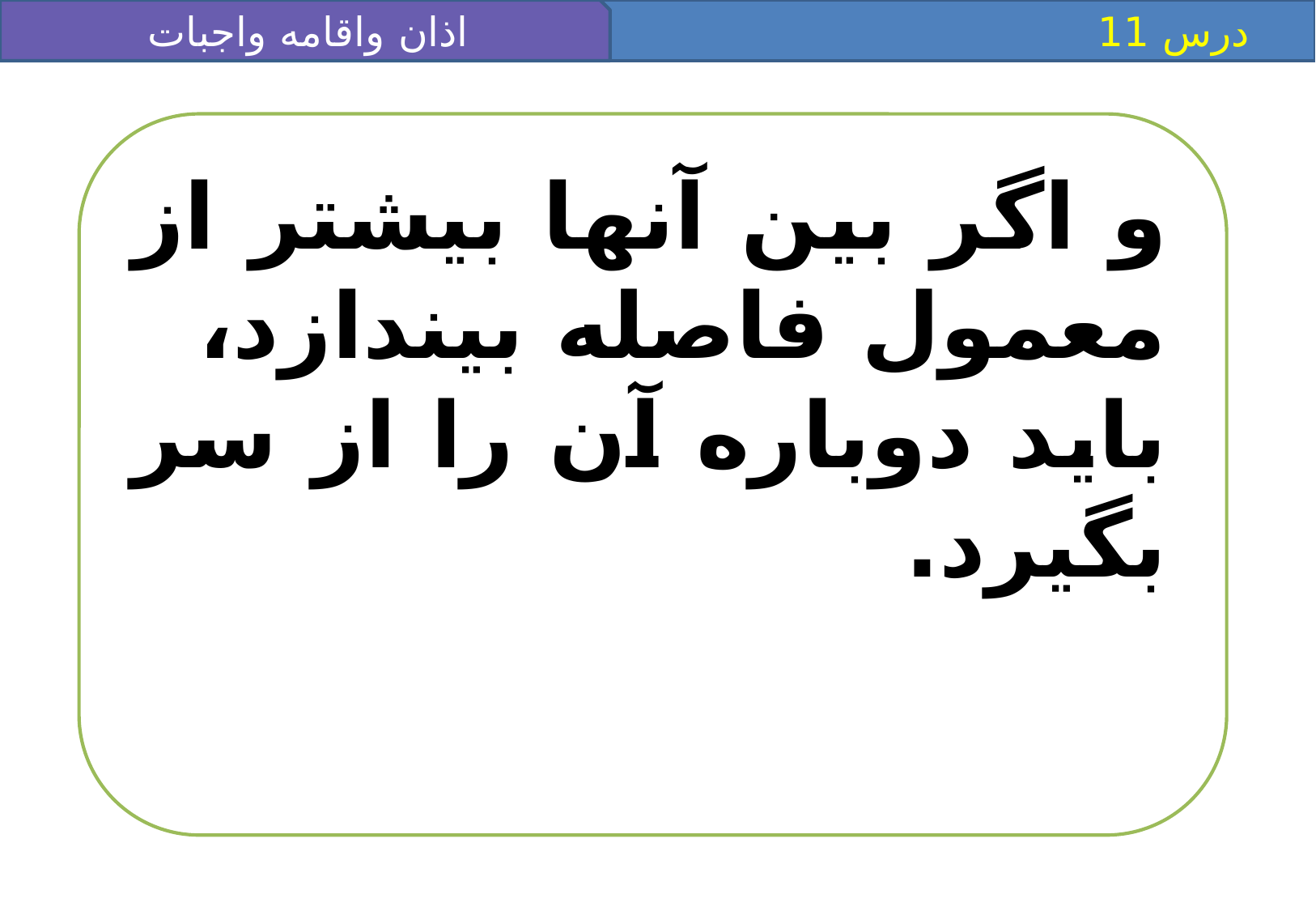

اذان واقامه واجبات نماز
 درس 11

و اگر بين آنها بيشتر از معمول فاصله بيندازد،
بايد دوباره آن را از سر بگيرد.